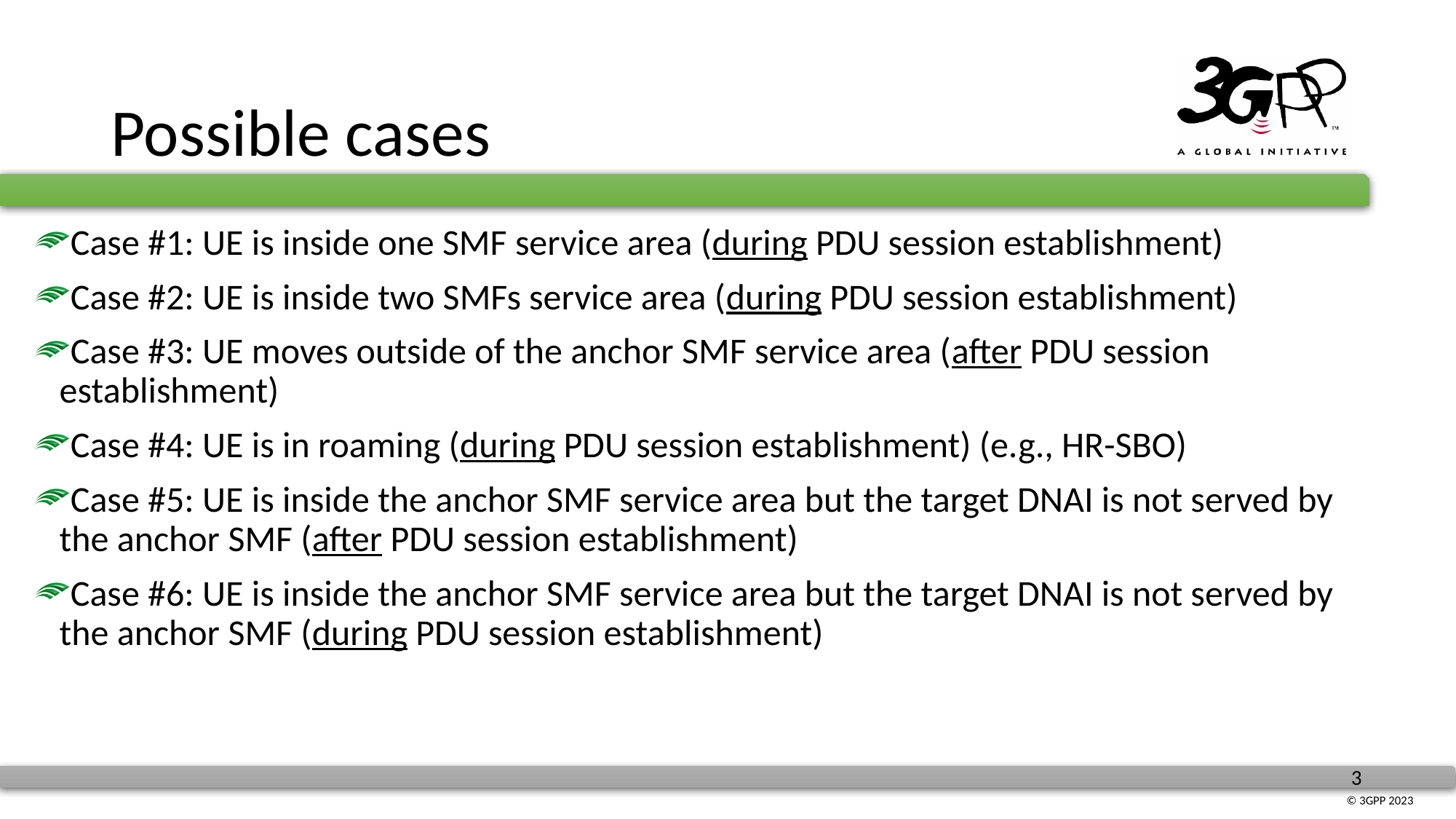

# Possible cases
Case #1: UE is inside one SMF service area (during PDU session establishment)
Case #2: UE is inside two SMFs service area (during PDU session establishment)
Case #3: UE moves outside of the anchor SMF service area (after PDU session establishment)
Case #4: UE is in roaming (during PDU session establishment) (e.g., HR-SBO)
Case #5: UE is inside the anchor SMF service area but the target DNAI is not served by the anchor SMF (after PDU session establishment)
Case #6: UE is inside the anchor SMF service area but the target DNAI is not served by the anchor SMF (during PDU session establishment)